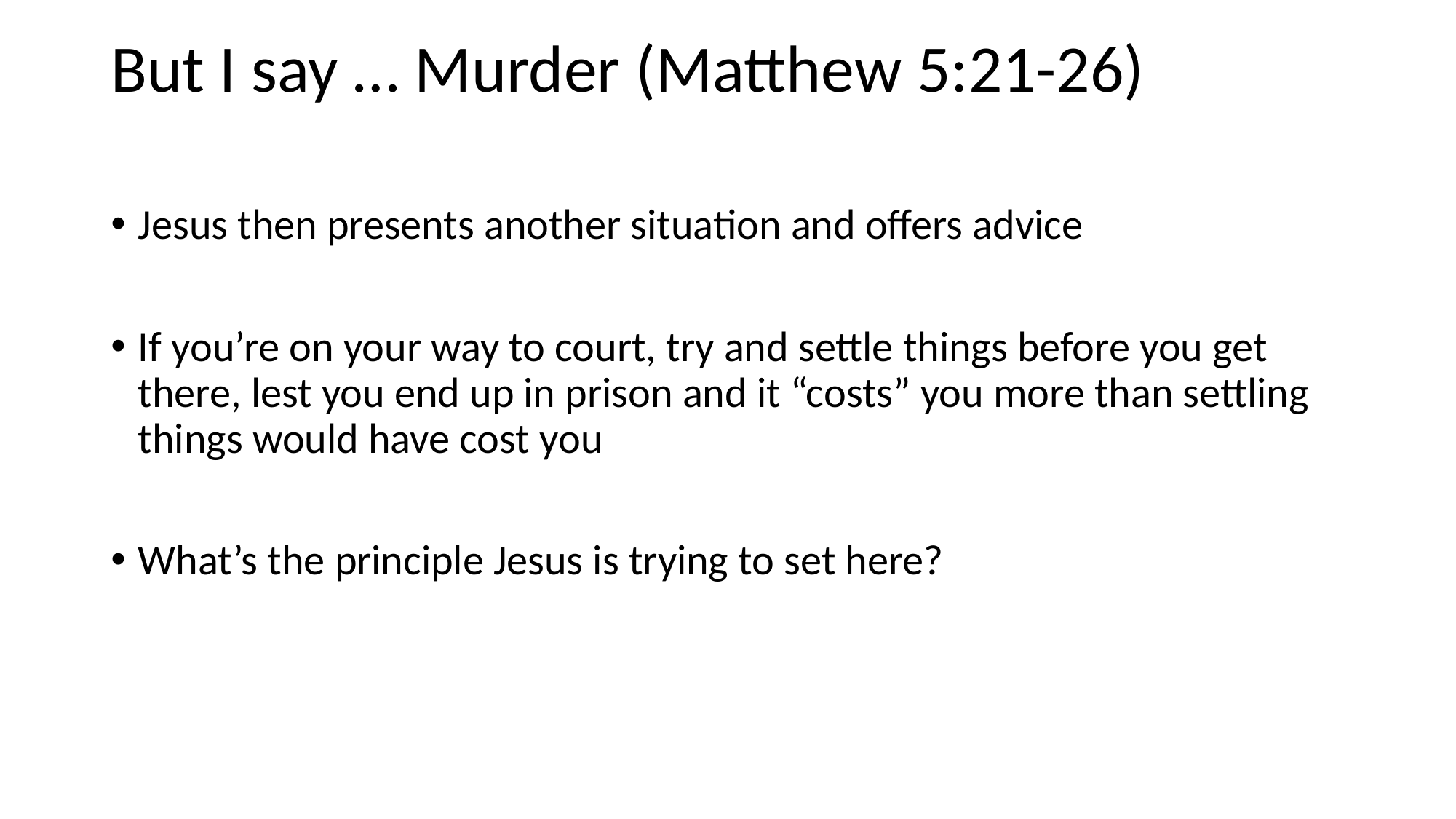

# But I say … Murder (Matthew 5:21-26)

Jesus then presents another situation and offers advice

If you’re on your way to court, try and settle things before you get there, lest you end up in prison and it “costs” you more than settling things would have cost you

What’s the principle Jesus is trying to set here?